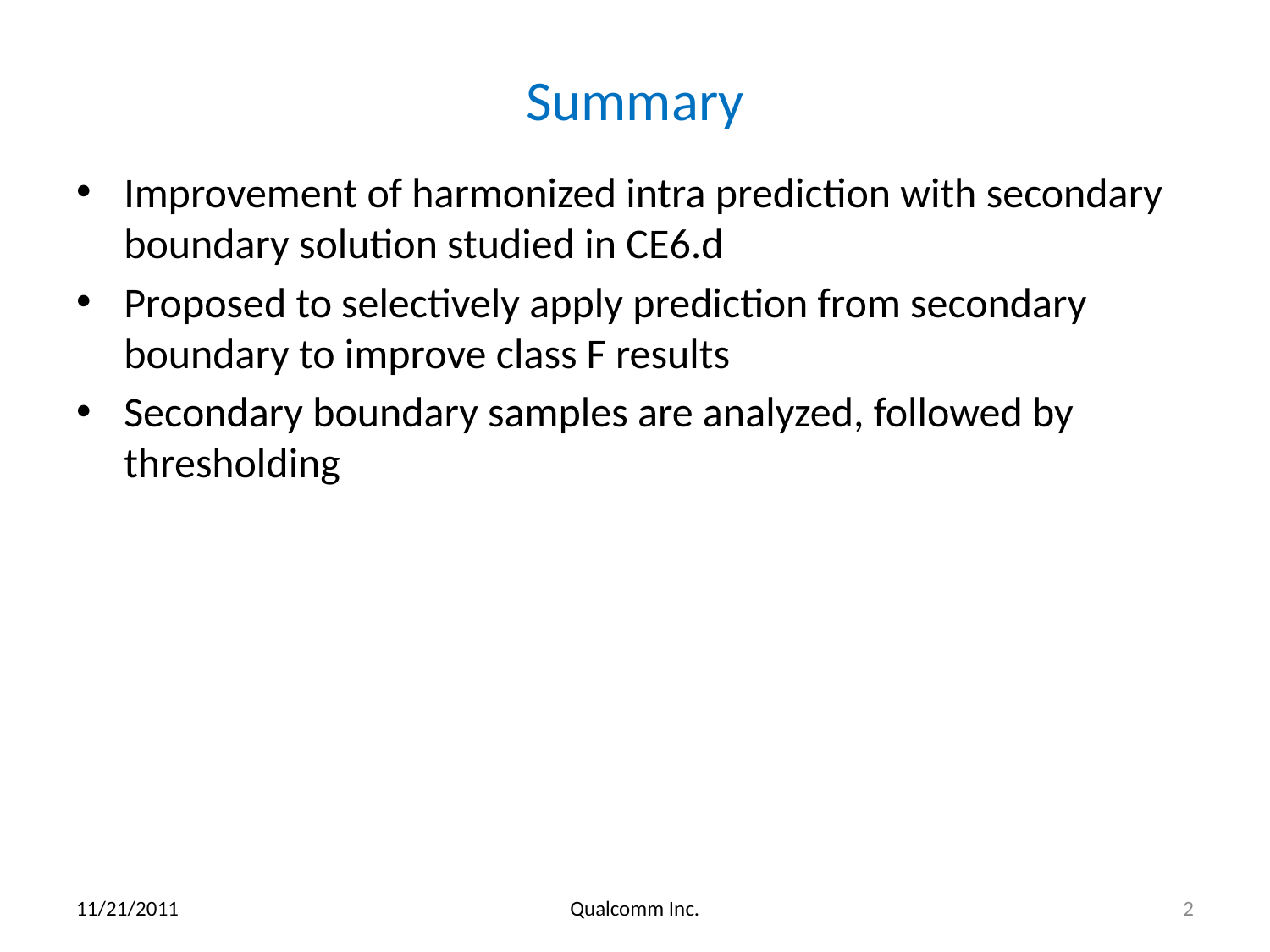

# Summary
Improvement of harmonized intra prediction with secondary boundary solution studied in CE6.d
Proposed to selectively apply prediction from secondary boundary to improve class F results
Secondary boundary samples are analyzed, followed by thresholding
11/21/2011
Qualcomm Inc.
2